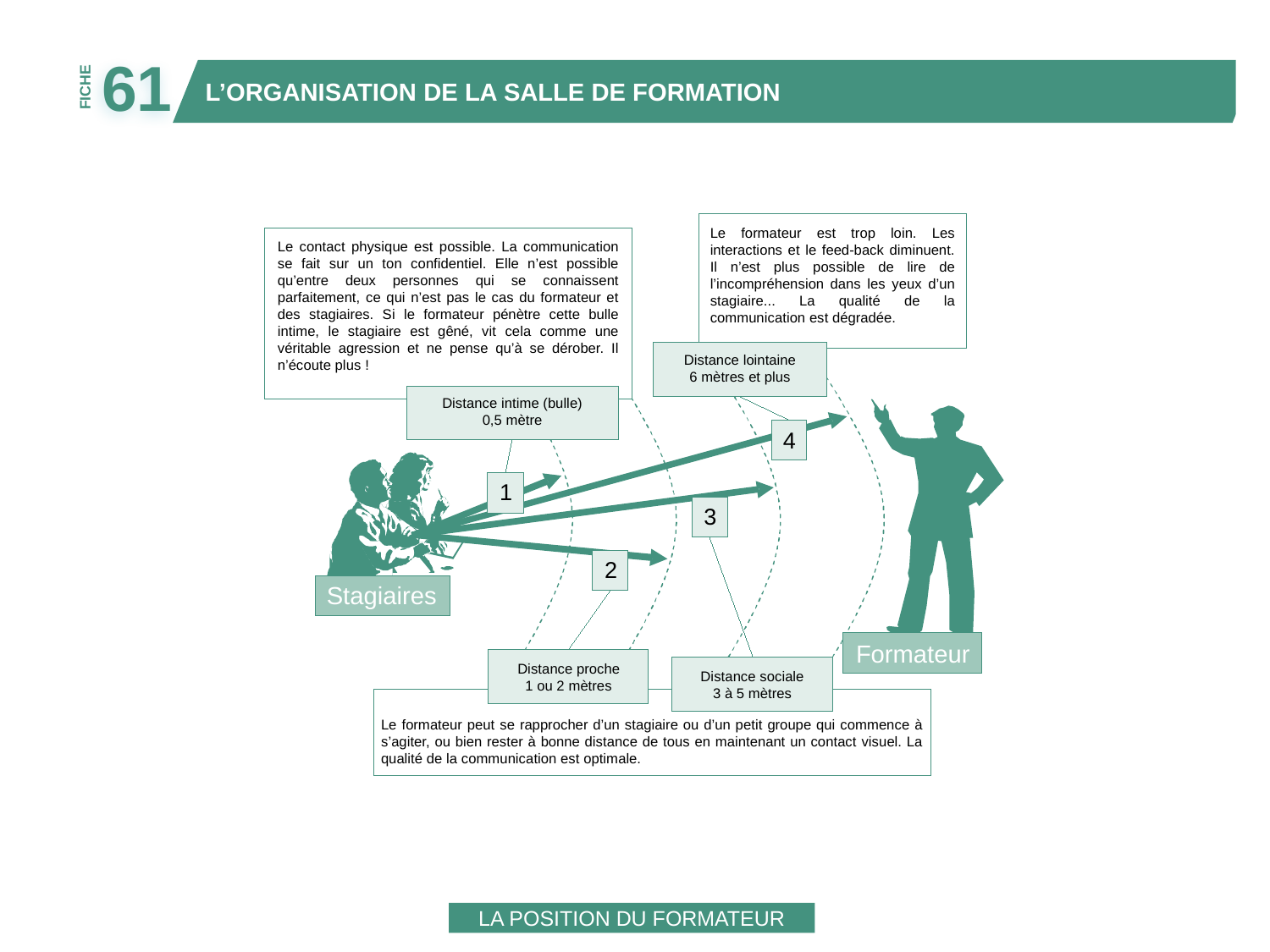

61

L’ORGANISATION DE LA SALLE DE FORMATION
FICHE

Le formateur est trop loin. Les interactions et le feed-back diminuent. Il n’est plus possible de lire de l’incompréhension dans les yeux d’un stagiaire... La qualité de la communication est dégradée.

Le contact physique est possible. La communication se fait sur un ton confidentiel. Elle n’est possible qu’entre deux personnes qui se connaissent parfaitement, ce qui n’est pas le cas du formateur et des stagiaires. Si le formateur pénètre cette bulle intime, le stagiaire est gêné, vit cela comme une véritable agression et ne pense qu’à se dérober. Il n’écoute plus !

Distance lointaine
6 mètres et plus

Distance intime (bulle)
0,5 mètre

4

1

3

2

Stagiaires

Formateur

Distance proche
1 ou 2 mètres
Distance sociale
3 à 5 mètres

Le formateur peut se rapprocher d’un stagiaire ou d’un petit groupe qui commence à s’agiter, ou bien rester à bonne distance de tous en maintenant un contact visuel. La qualité de la communication est optimale.
LA POSITION DU FORMATEUR